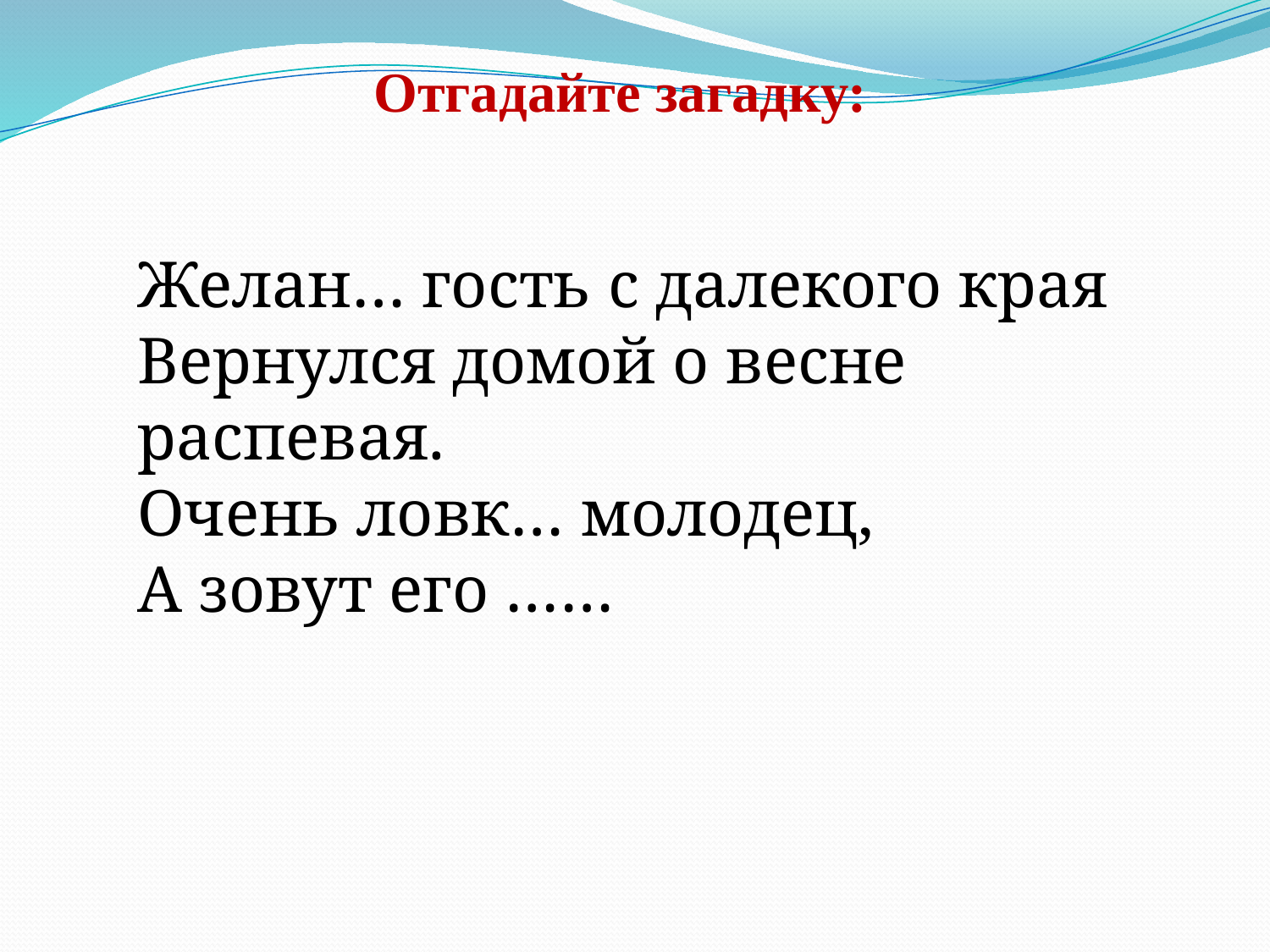

Отгадайте загадку:

Желан… гость с далекого края
Вернулся домой о весне распевая.
Очень ловк… молодец,
А зовут его ……